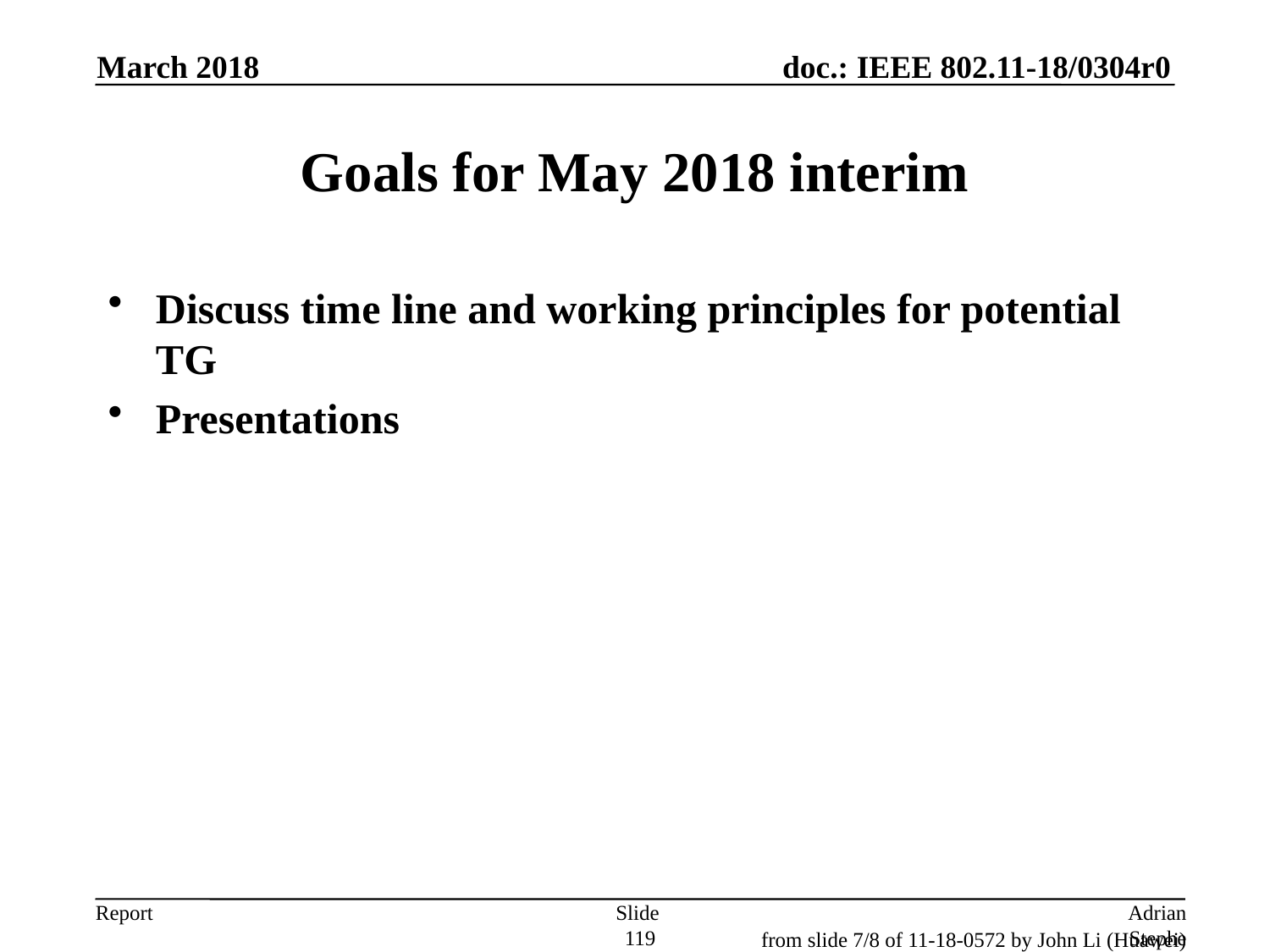

March 2018
# Goals for May 2018 interim
Discuss time line and working principles for potential TG
Presentations
Slide 119
Adrian Stephens, Intel Corporation
from slide 7/8 of 11-18-0572 by John Li (Huawei)